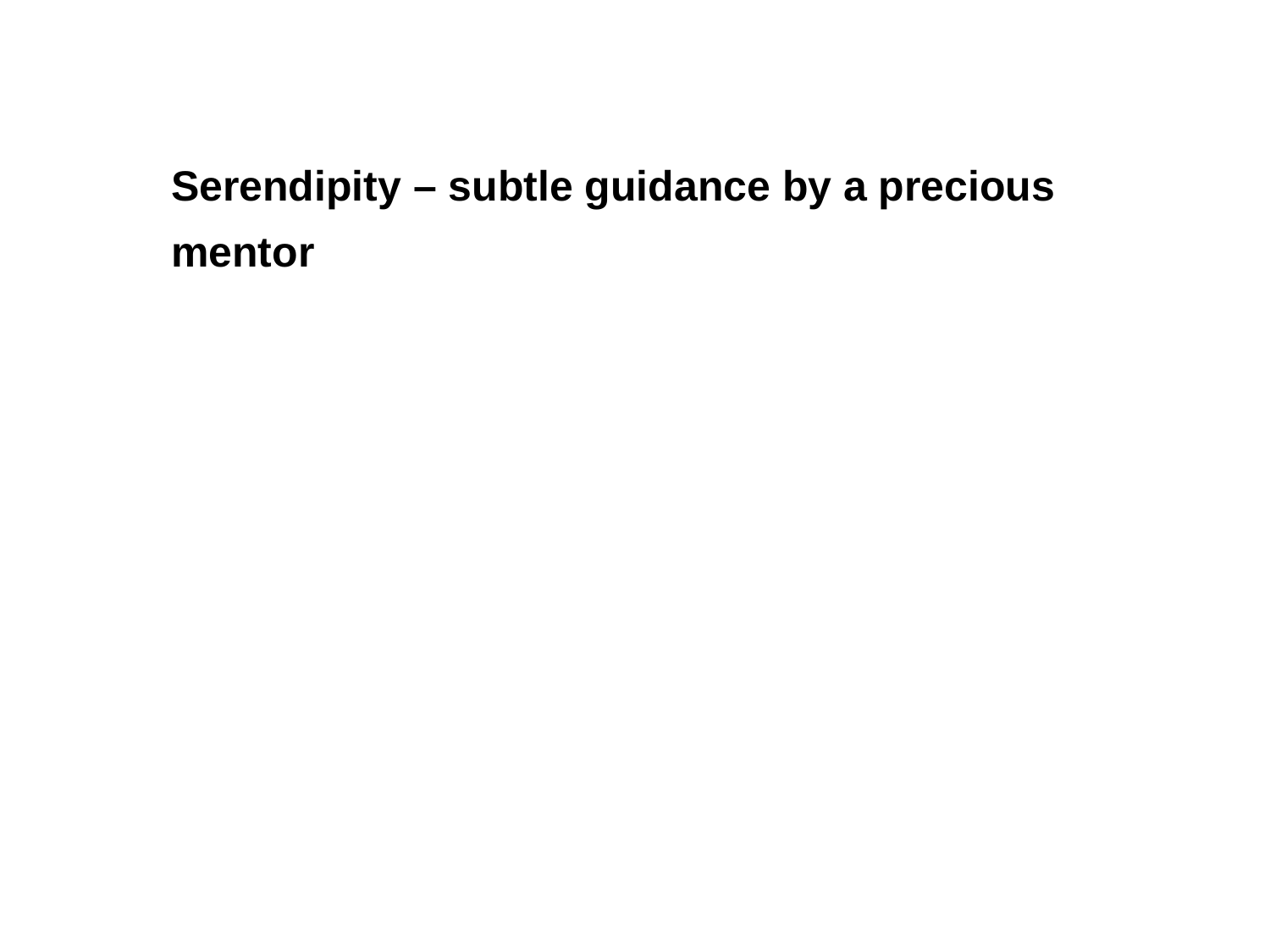

Serendipity – subtle guidance by a precious mentor